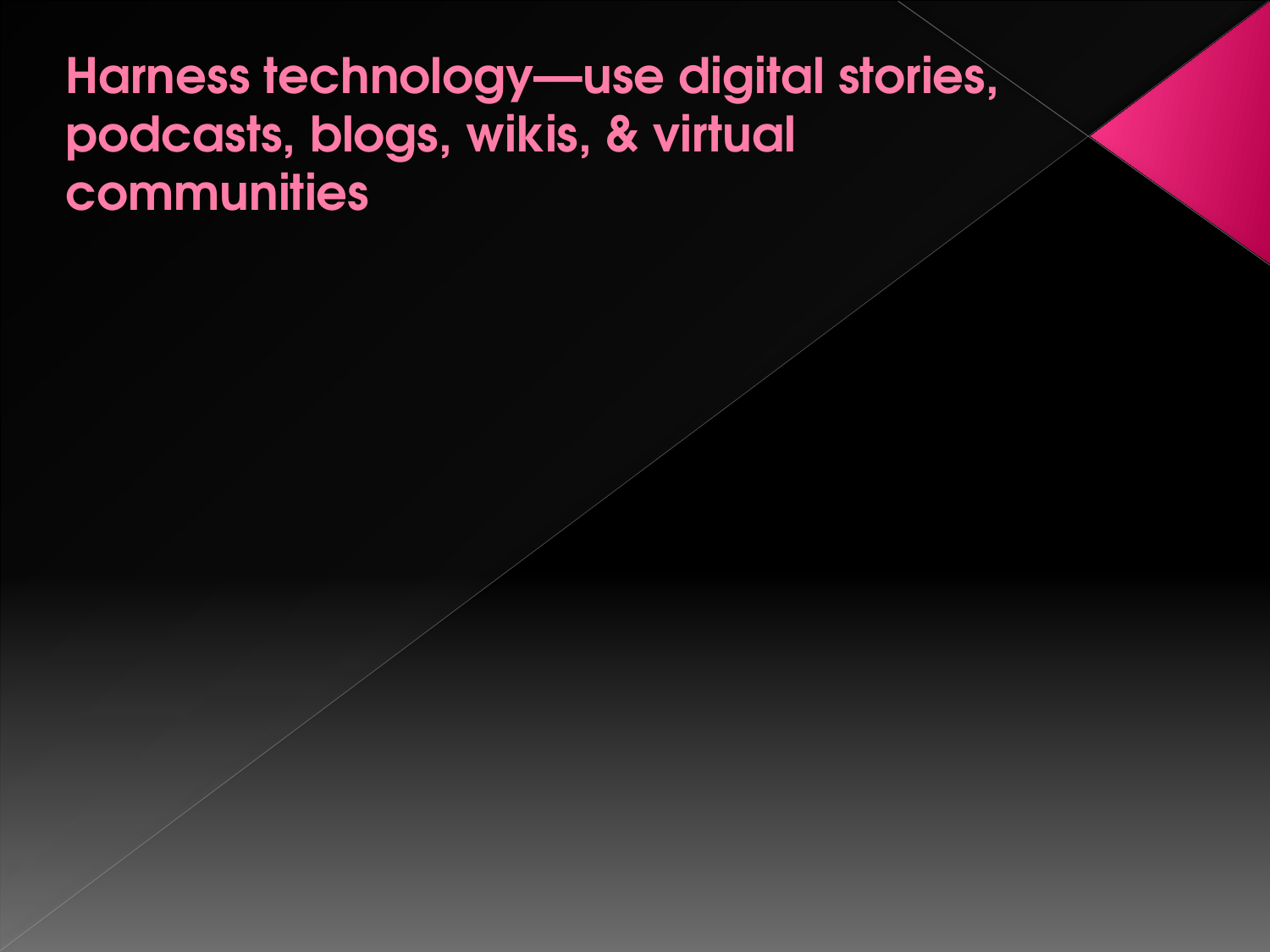

# Harness technology—use digital stories, podcasts, blogs, wikis, & virtual communities